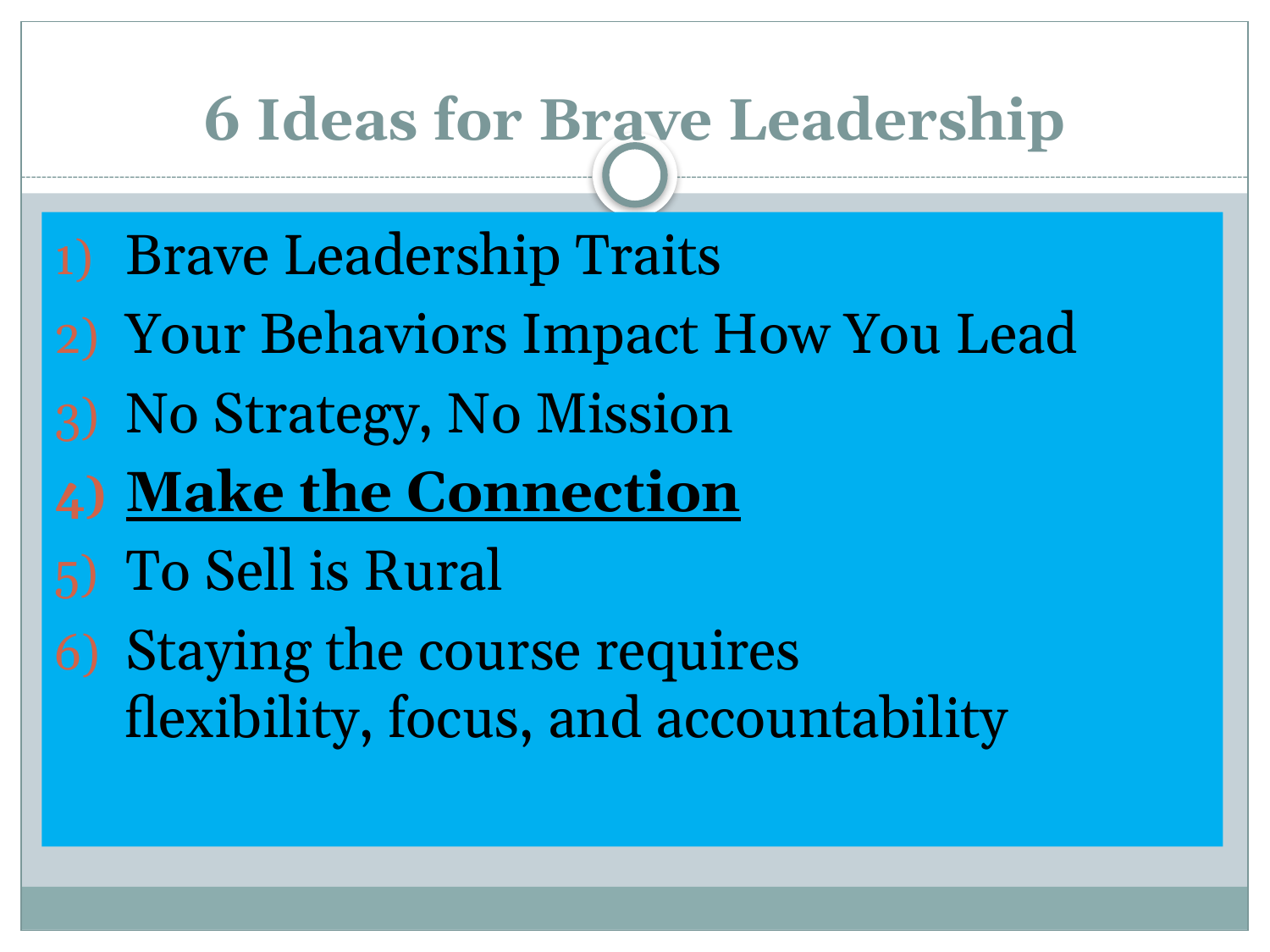

# 6 Ideas for Brave Leadership
Brave Leadership Traits
Your Behaviors Impact How You Lead
No Strategy, No Mission
Make the Connection
To Sell is Rural
Staying the course requires
flexibility, focus, and accountability